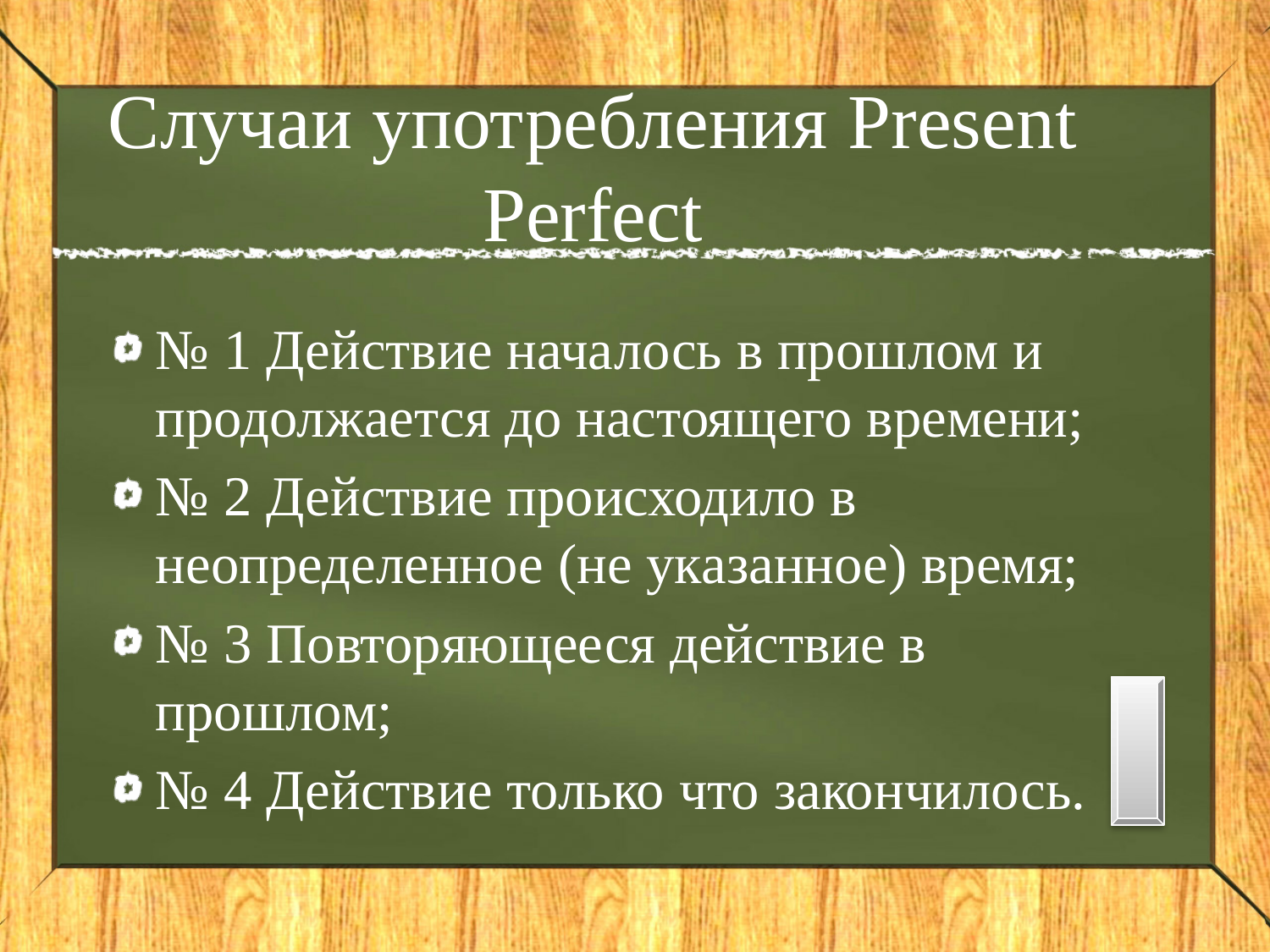

# Случаи употребления Present Perfect
№ 1 Действие началось в прошлом и продолжается до настоящего времени;
№ 2 Действие происходило в неопределенное (не указанное) время;
№ 3 Повторяющееся действие в прошлом;
№ 4 Действие только что закончилось.